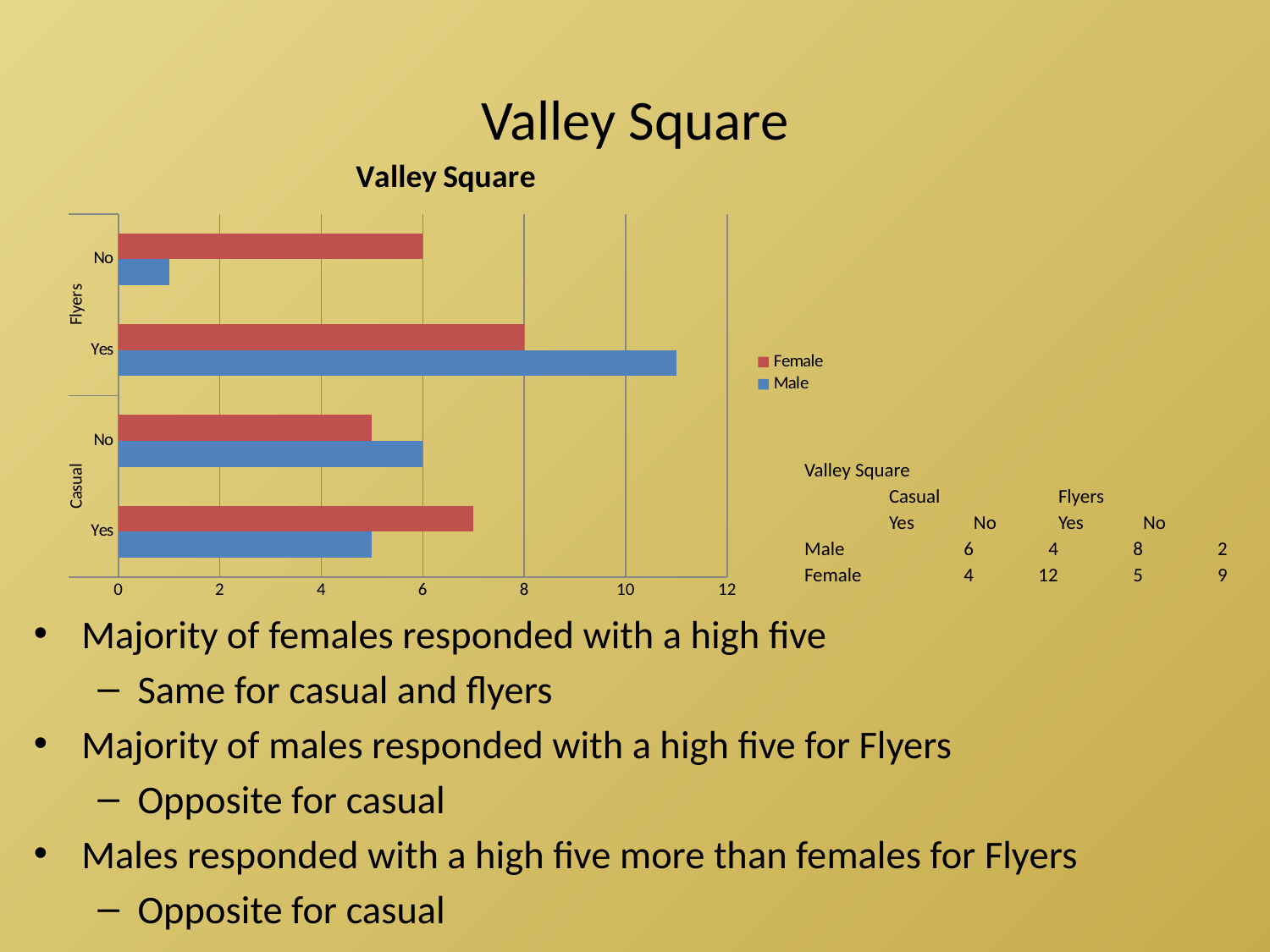

# Valley Square

### Chart: Valley Square

| Category | Male | Female |
|---|---|---|
| Yes | 5.0 | 7.0 |
| No | 6.0 | 5.0 |
| Yes | 11.0 | 8.0 |
| No | 1.0 | 6.0 |
| Valley Square |  |  |  |  |
| --- | --- | --- | --- | --- |
|  | Casual |  | Flyers |  |
|  | Yes | No | Yes | No |
| Male | 6 | 4 | 8 | 2 |
| Female | 4 | 12 | 5 | 9 |
Majority of females responded with a high five
Same for casual and flyers
Majority of males responded with a high five for Flyers
Opposite for casual
Males responded with a high five more than females for Flyers
Opposite for casual